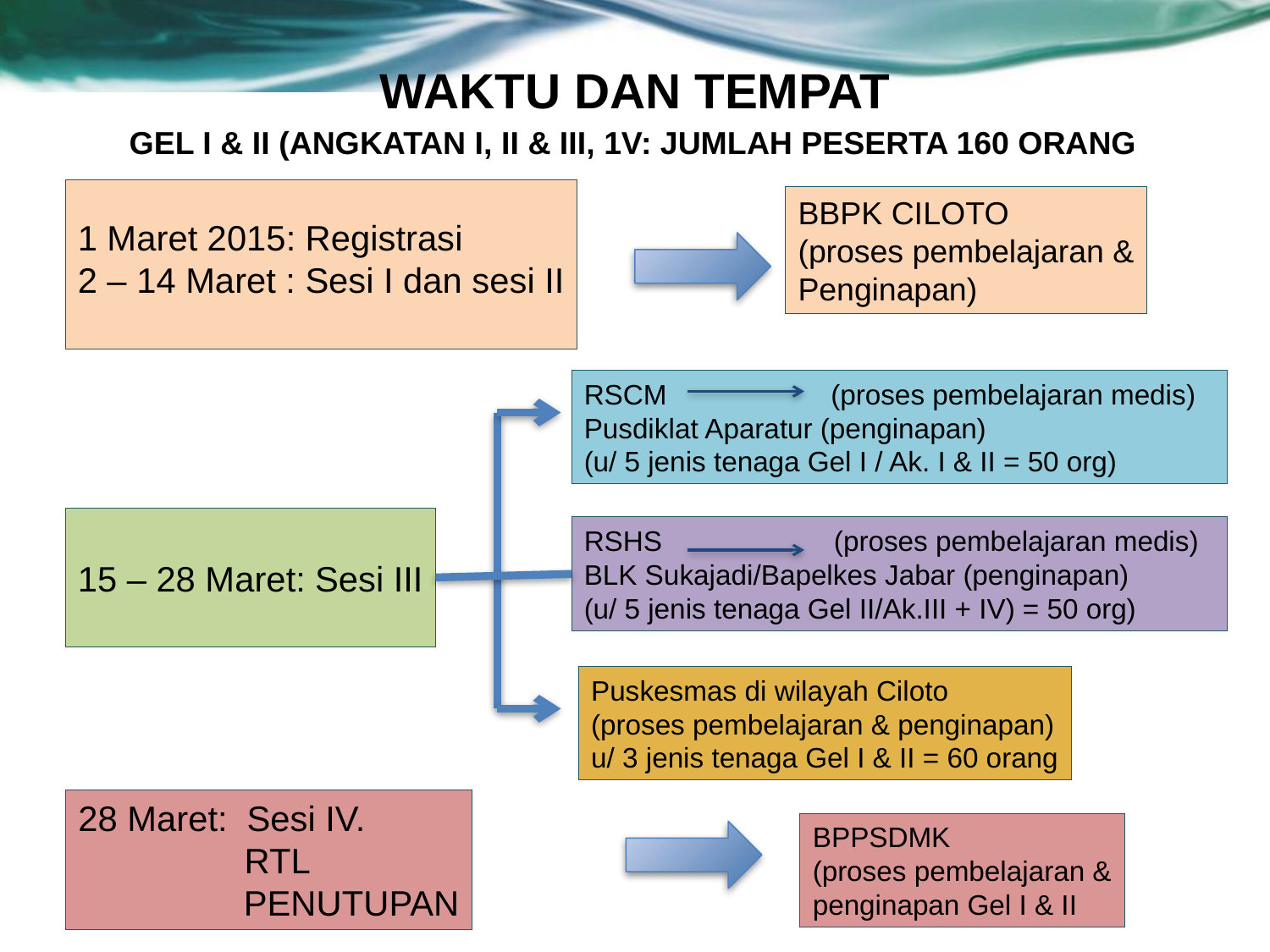

# WAKTU DAN TEMPAT
GEL I & II (ANGKATAN I, II & III, 1V: JUMLAH PESERTA 160 ORANG

1 Maret 2015: Registrasi
2 – 14 Maret : Sesi I dan sesi II

BBPK CILOTO
(proses pembelajaran &
Penginapan)

RSCM                     (proses pembelajaran medis)
Pusdiklat Aparatur (penginapan)
(u/ 5 jenis tenaga Gel I / Ak. I & II = 50 org)

15 – 28 Maret: Sesi III

RSHS                      (proses pembelajaran medis)
BLK Sukajadi/Bapelkes Jabar (penginapan)
(u/ 5 jenis tenaga Gel II/Ak.III + IV) = 50 org)
Puskesmas di wilayah Ciloto
(proses pembelajaran & penginapan)
u/ 3 jenis tenaga Gel I & II = 60 orang
28 Maret:  Sesi IV.
	    RTL
                 PENUTUPAN
BPPSDMK
(proses pembelajaran &
penginapan Gel I & II